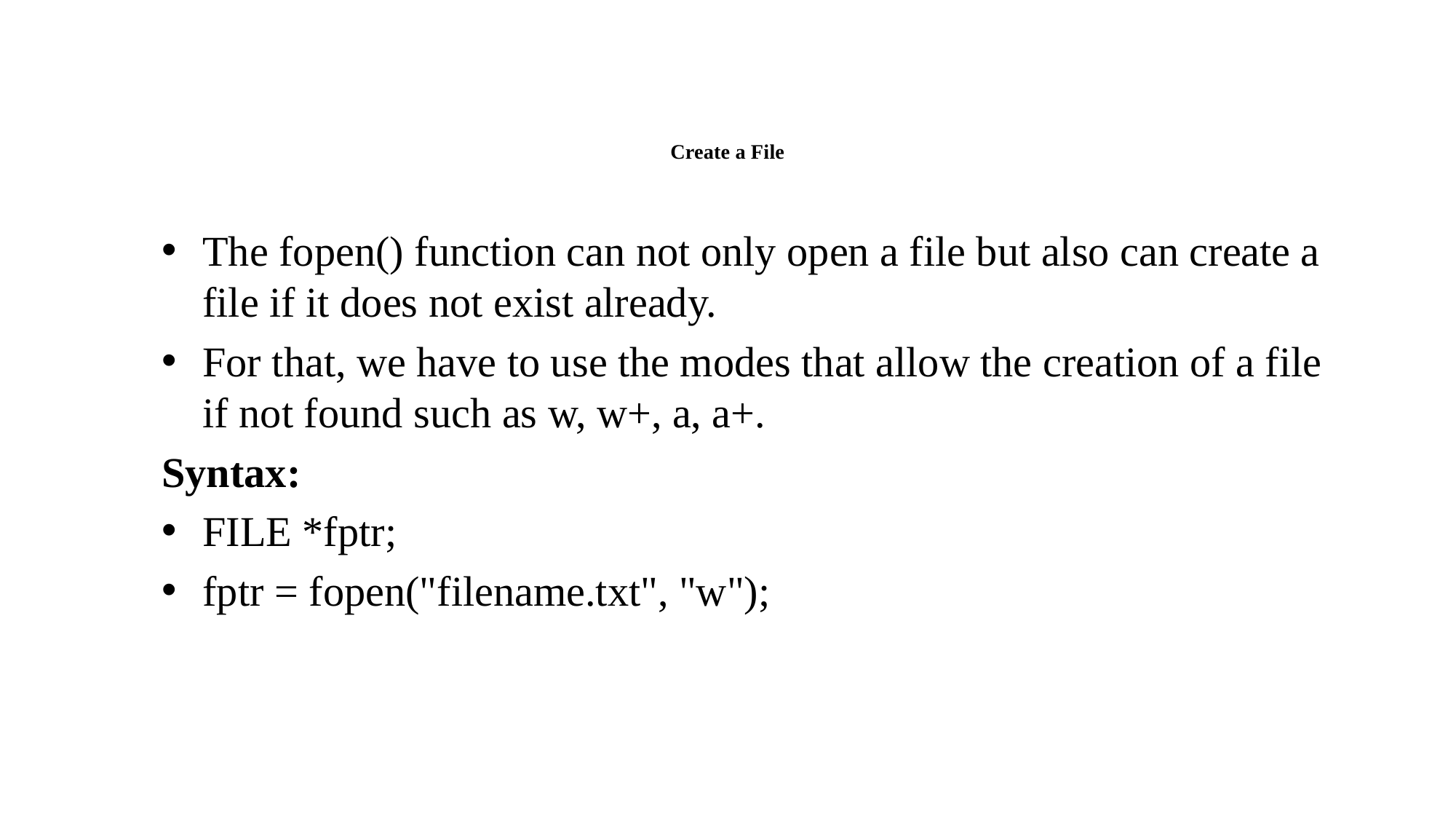

# Create a File
The fopen() function can not only open a file but also can create a file if it does not exist already.
For that, we have to use the modes that allow the creation of a file if not found such as w, w+, a, a+.
Syntax:
FILE *fptr;
fptr = fopen("filename.txt", "w");